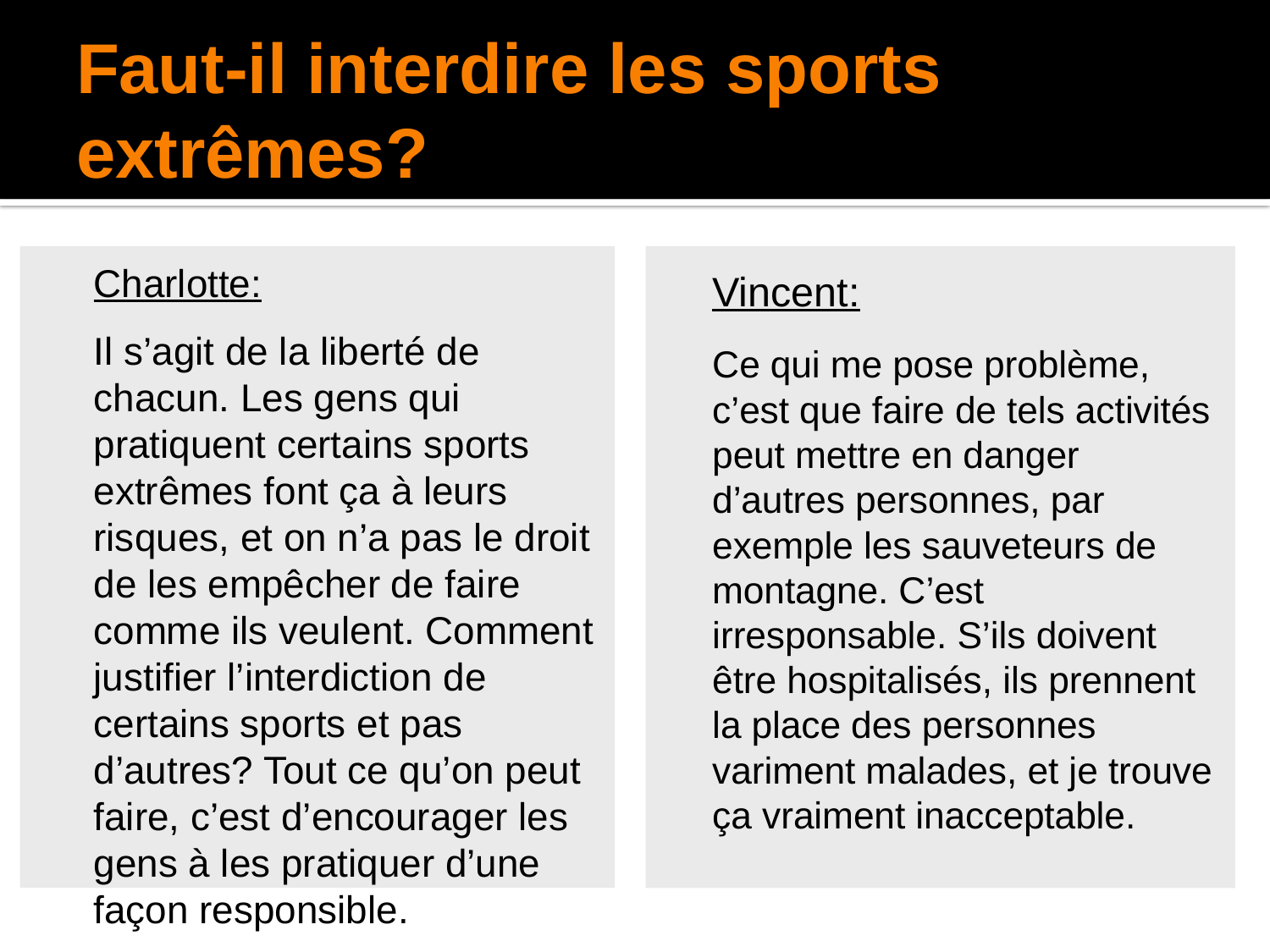

# Faut-il interdire les sports extrêmes?
	Charlotte:
	Il s’agit de la liberté de chacun. Les gens qui pratiquent certains sports extrêmes font ça à leurs risques, et on n’a pas le droit de les empêcher de faire comme ils veulent. Comment justifier l’interdiction de certains sports et pas d’autres? Tout ce qu’on peut faire, c’est d’encourager les gens à les pratiquer d’une façon responsible.
	Vincent:
	Ce qui me pose problème, c’est que faire de tels activités peut mettre en danger d’autres personnes, par exemple les sauveteurs de montagne. C’est irresponsable. S’ils doivent être hospitalisés, ils prennent la place des personnes variment malades, et je trouve ça vraiment inacceptable.